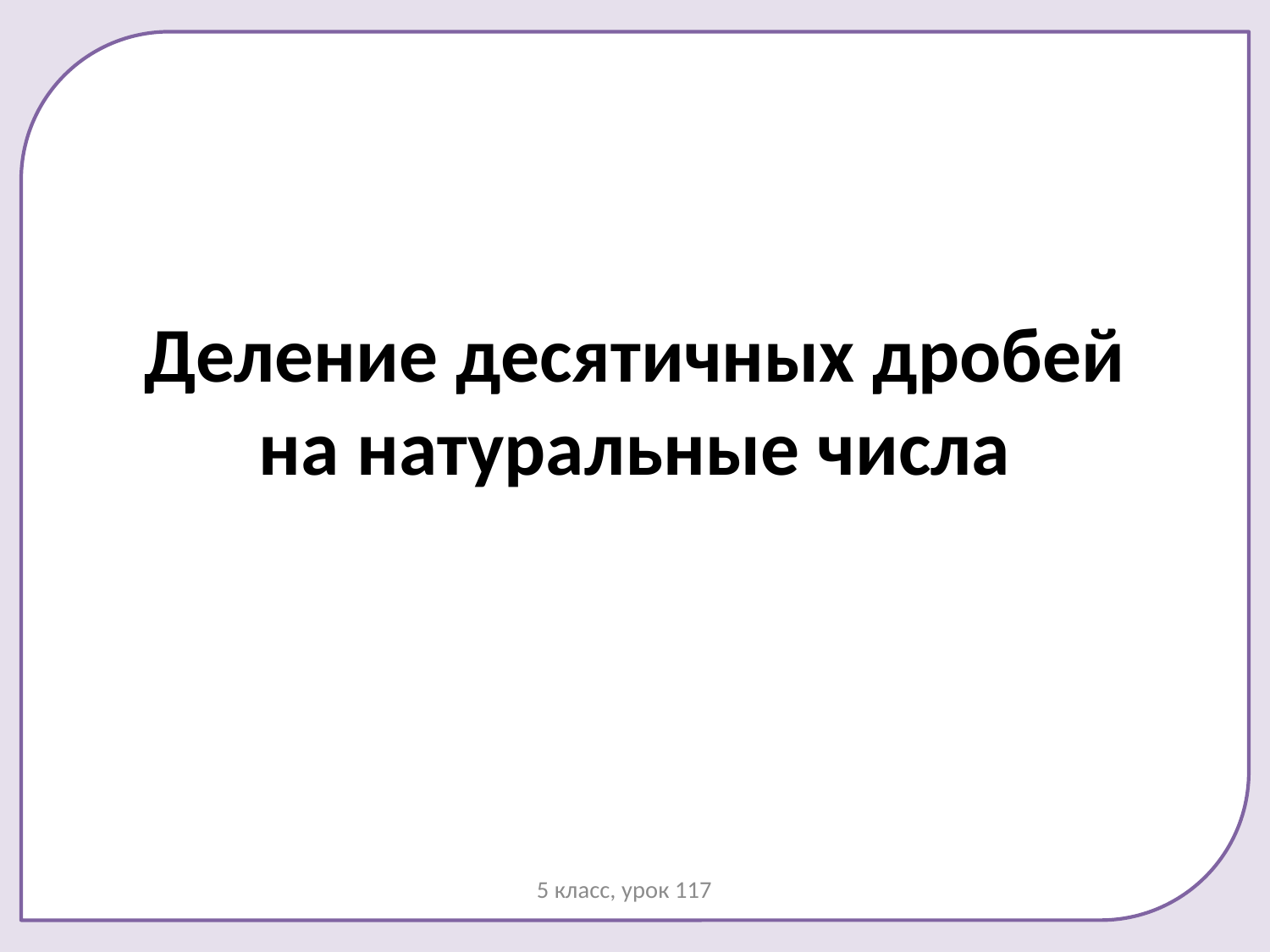

# Деление десятичных дробей на натуральные числа
5 класс, урок 117